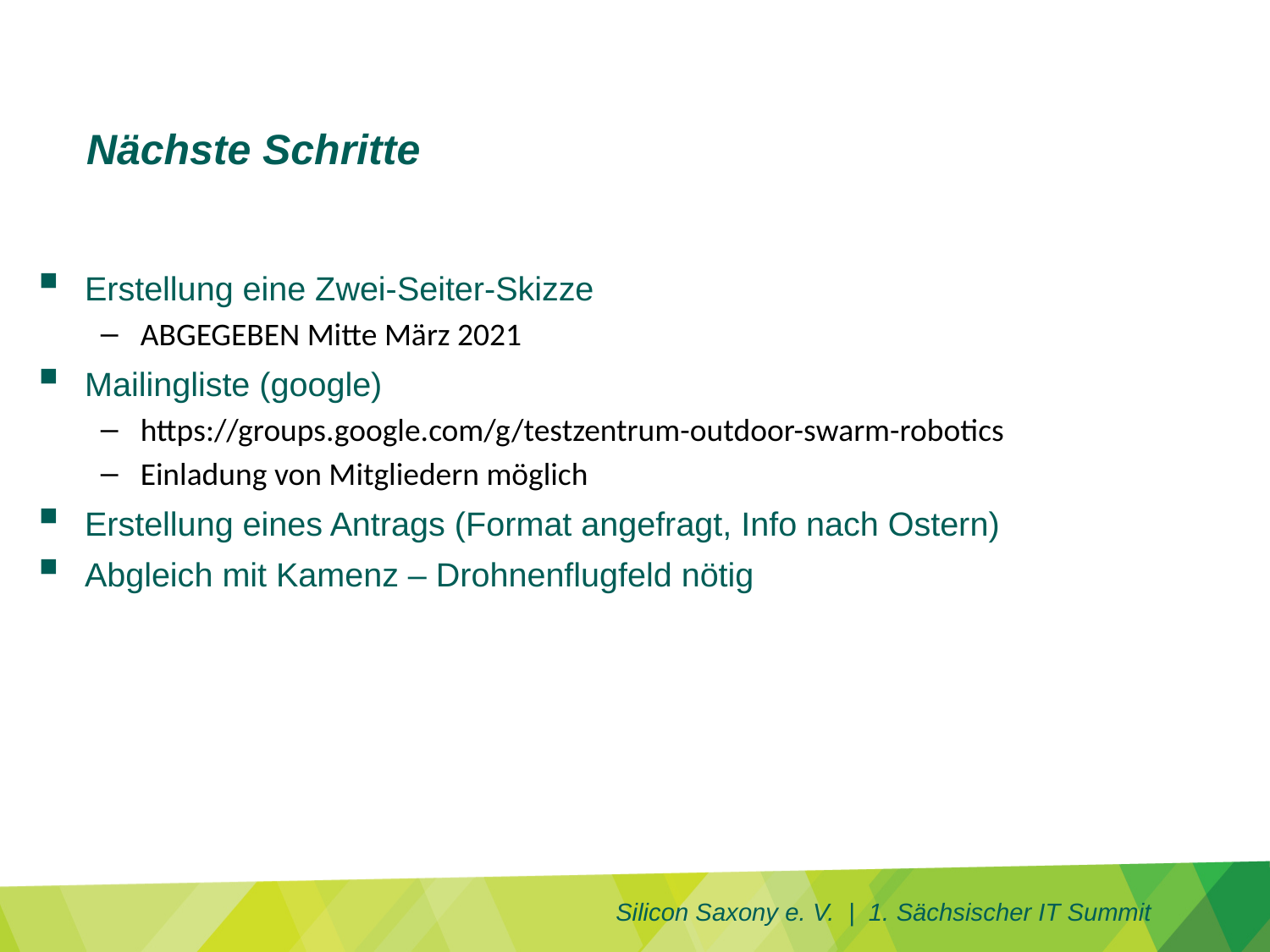

Nächste Schritte

Erstellung eine Zwei-Seiter-Skizze
ABGEGEBEN Mitte März 2021
Mailingliste (google)
https://groups.google.com/g/testzentrum-outdoor-swarm-robotics
Einladung von Mitgliedern möglich
Erstellung eines Antrags (Format angefragt, Info nach Ostern)
Abgleich mit Kamenz – Drohnenflugfeld nötig